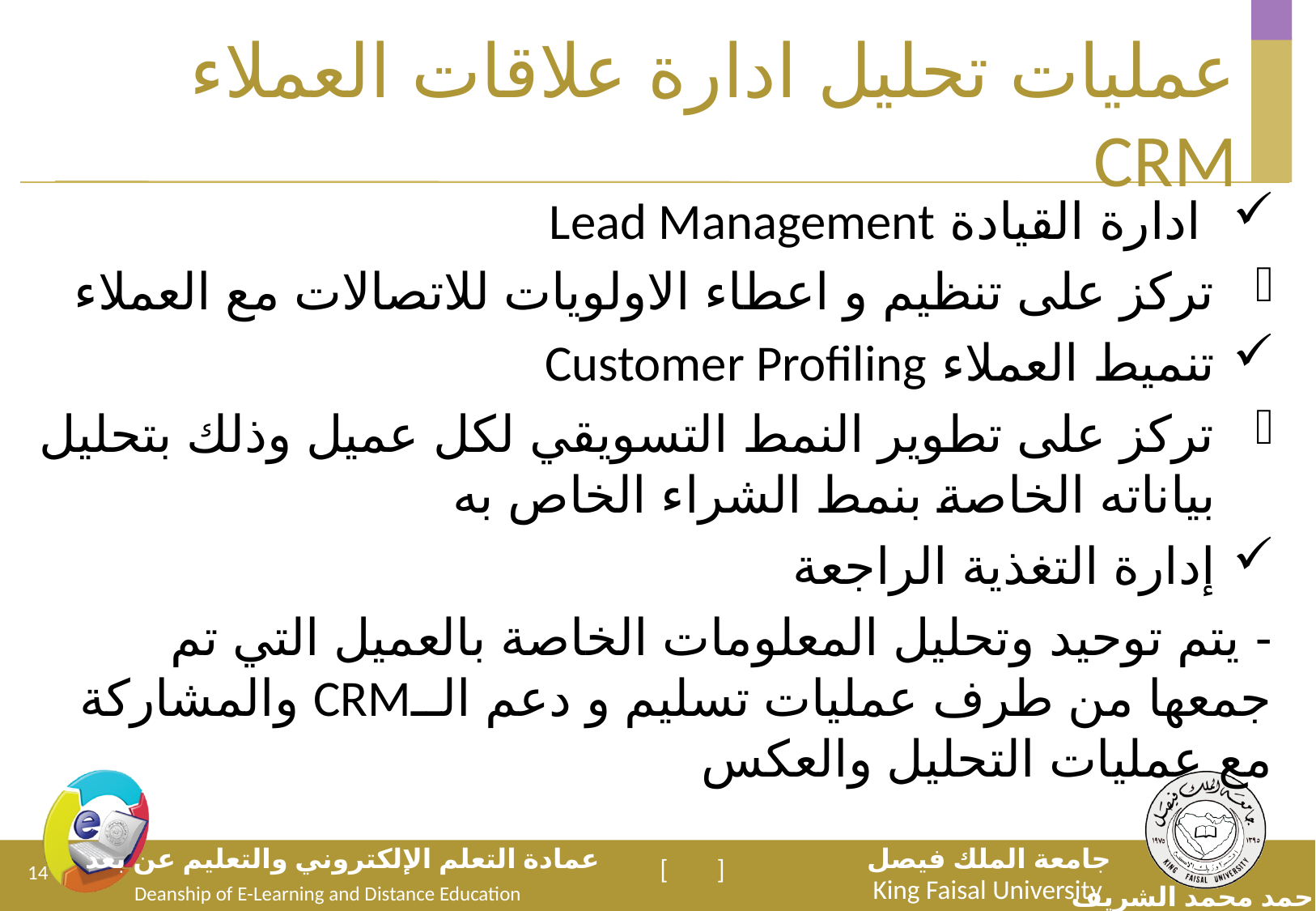

# عمليات تحليل ادارة علاقات العملاء  CRM
 ادارة القيادة Lead Management
تركز على تنظيم و اعطاء الاولويات للاتصالات مع العملاء
تنميط العملاء Customer Profiling
تركز على تطوير النمط التسويقي لكل عميل وذلك بتحليل بياناته الخاصة بنمط الشراء الخاص به
إدارة التغذية الراجعة
- يتم توحيد وتحليل المعلومات الخاصة بالعميل التي تم جمعها من طرف عمليات تسليم و دعم الــCRM والمشاركة مع عمليات التحليل والعكس

14